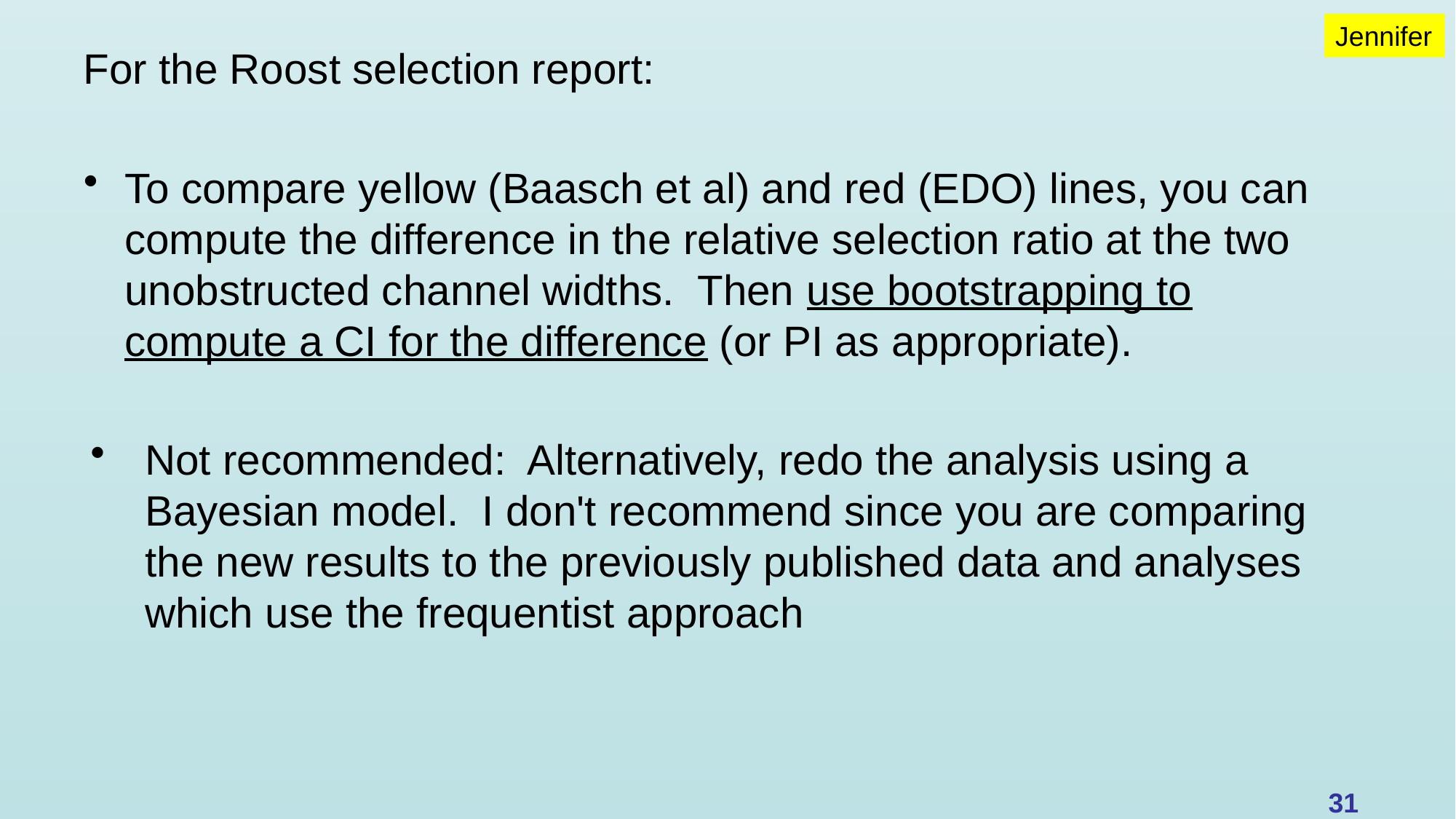

Jennifer
For the Roost selection report:

To compare yellow (Baasch et al) and red (EDO) lines, you can compute the difference in the relative selection ratio at the two unobstructed channel widths.  Then use bootstrapping to compute a CI for the difference (or PI as appropriate).

Not recommended:  Alternatively, redo the analysis using a Bayesian model.  I don't recommend since you are comparing the new results to the previously published data and analyses which use the frequentist approach